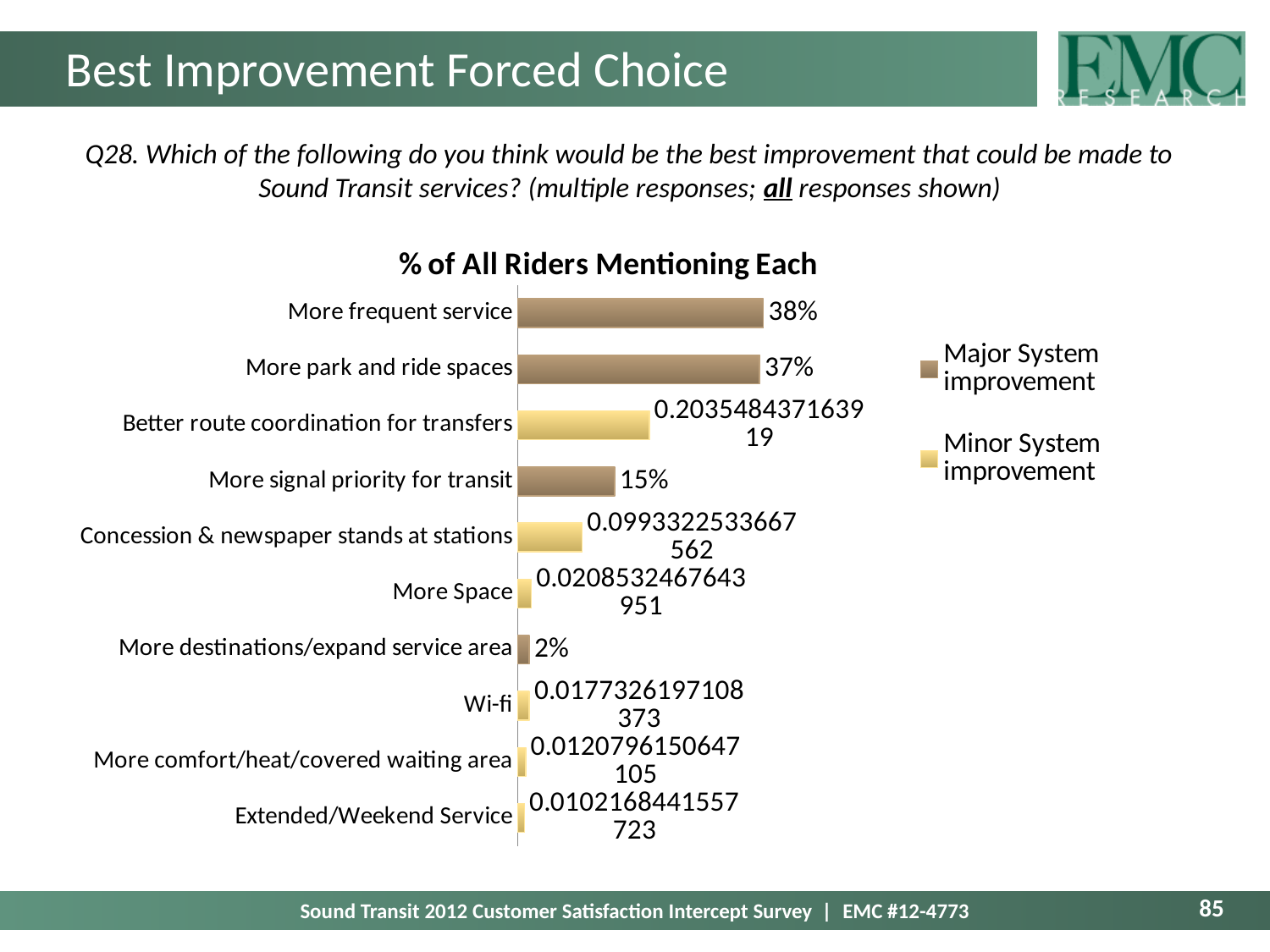

# Best Improvement Forced Choice
Q28. Which of the following do you think would be the best improvement that could be made to Sound Transit services? (multiple responses; all responses shown)

### Chart: % of All Riders Mentioning Each

| Category | Minor System improvement | Major System improvement |
|---|---|---|
| More frequent service | None | 0.3801353969207838 |
| More park and ride spaces | None | 0.37421181674138304 |
| Better route coordination for transfers | 0.20354843716391918 | None |
| More signal priority for transit | None | 0.1500471764320228 |
| Concession & newspaper stands at stations | 0.0993322533667562 | None |
| More Space | 0.020853246764395122 | None |
| More destinations/expand service area | None | 0.01782005330818303 |
| Wi-fi | 0.01773261971083733 | None |
| More comfort/heat/covered waiting area | 0.012079615064710461 | None |
| Extended/Weekend Service | 0.01021684415577228 | None |